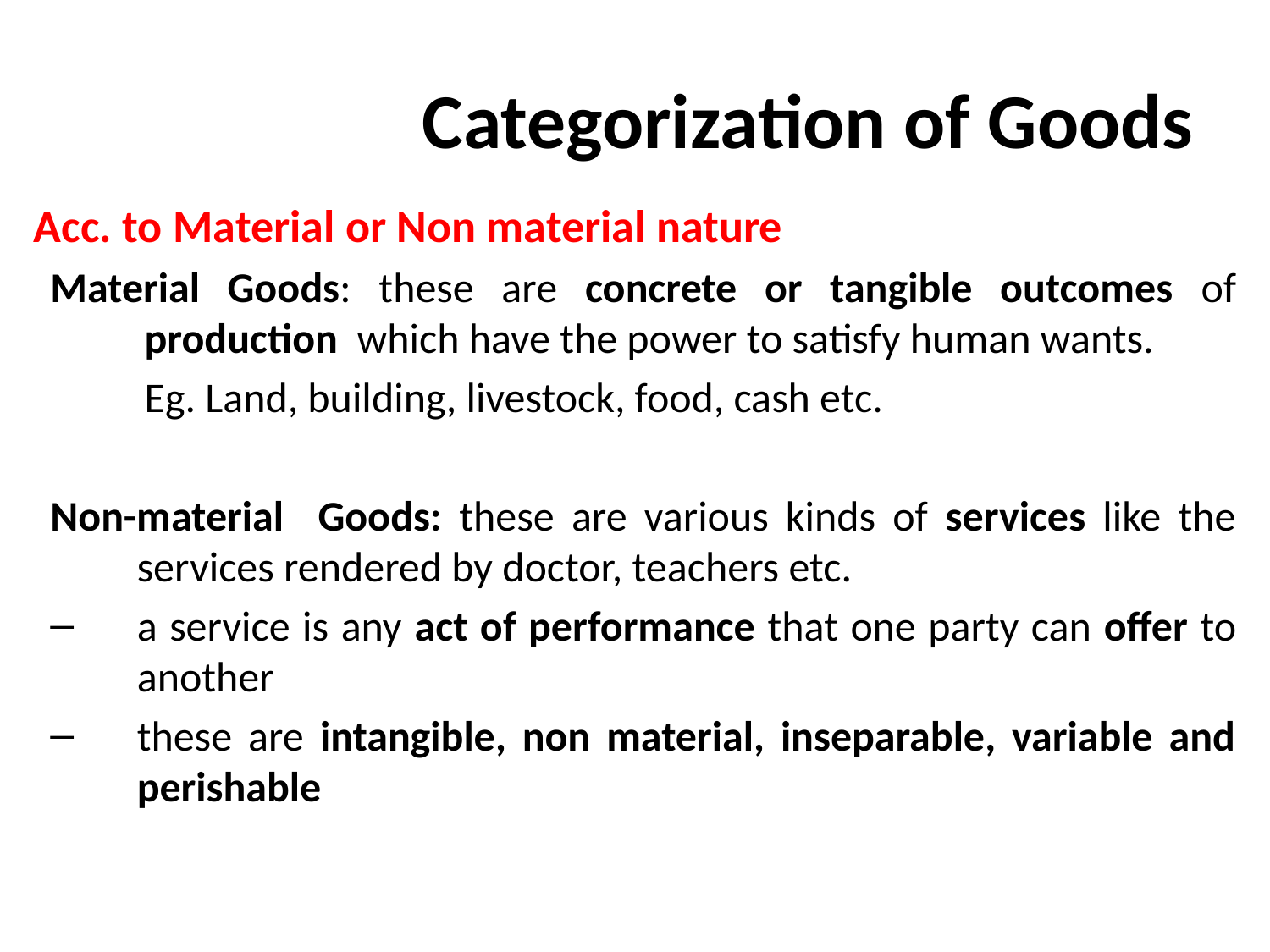

# Categorization of Goods
Acc. to Material or Non material nature
Material Goods: these are concrete or tangible outcomes of production  which have the power to satisfy human wants.
	Eg. Land, building, livestock, food, cash etc.

Non-material  Goods: these are various kinds of services like the services rendered by doctor, teachers etc.
a service is any act of performance that one party can offer to another
these are intangible, non material, inseparable, variable and perishable